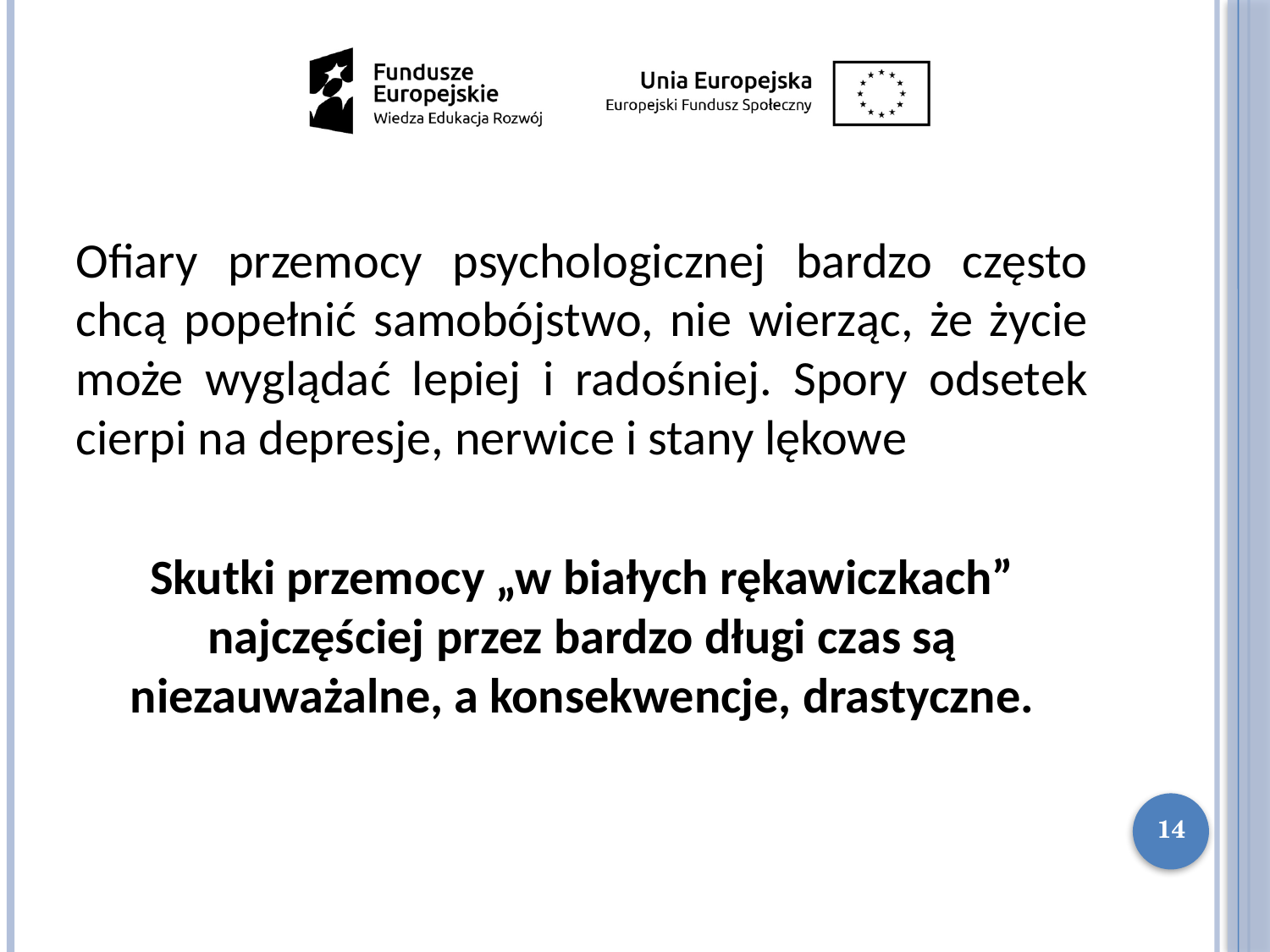

Ofiary przemocy psychologicznej bardzo często chcą popełnić samobójstwo, nie wierząc, że życie może wyglądać lepiej i radośniej. Spory odsetek cierpi na depresje, nerwice i stany lękowe

Skutki przemocy „w białych rękawiczkach” najczęściej przez bardzo długi czas są niezauważalne, a konsekwencje, drastyczne.
14